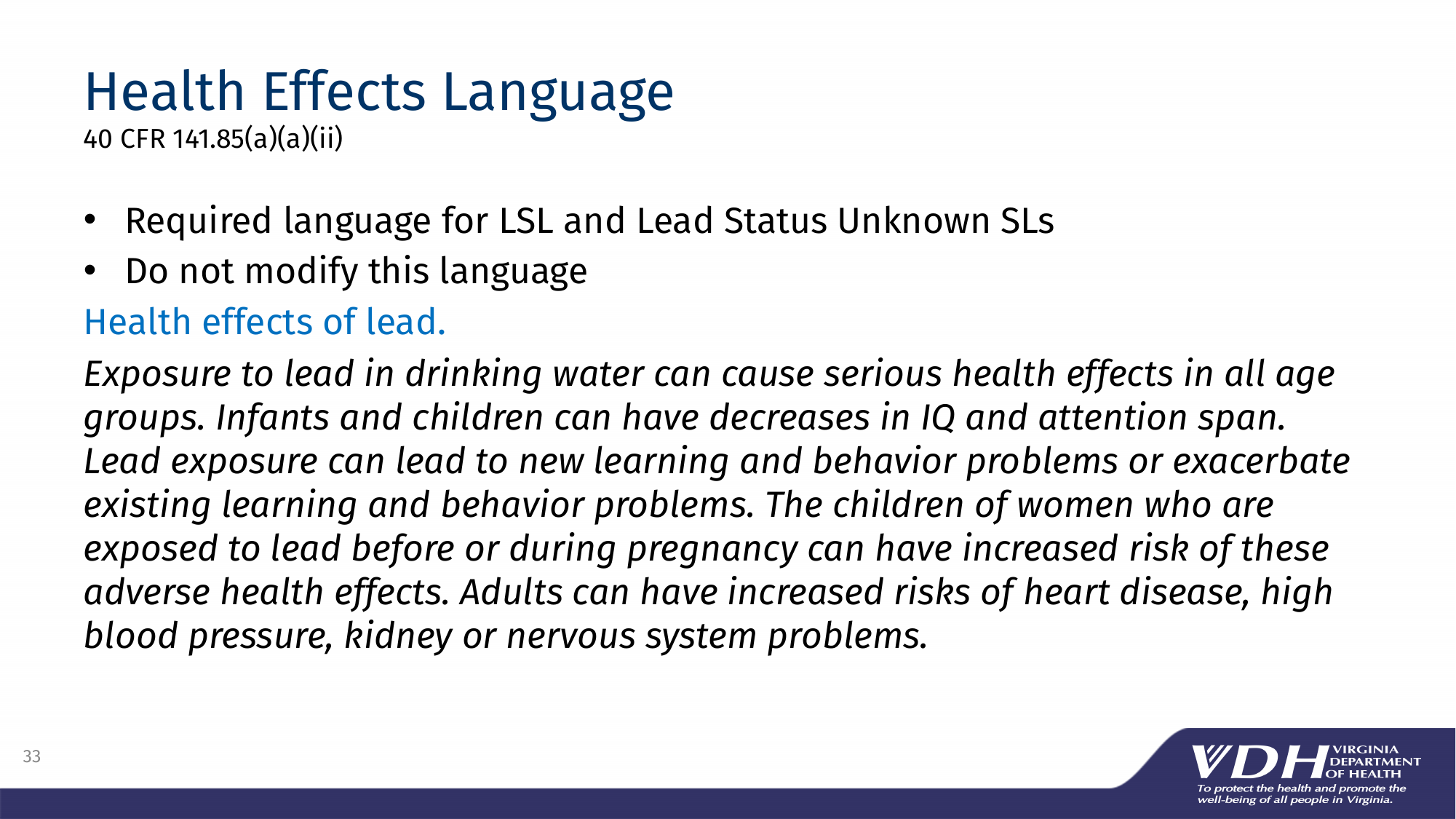

# Health Effects Language 40 CFR 141.85(a)(a)(ii)
Required language for LSL and Lead Status Unknown SLs
Do not modify this language
Health effects of lead.
Exposure to lead in drinking water can cause serious health effects in all age groups. Infants and children can have decreases in IQ and attention span. Lead exposure can lead to new learning and behavior problems or exacerbate existing learning and behavior problems. The children of women who are exposed to lead before or during pregnancy can have increased risk of these adverse health effects. Adults can have increased risks of heart disease, high blood pressure, kidney or nervous system problems.
33